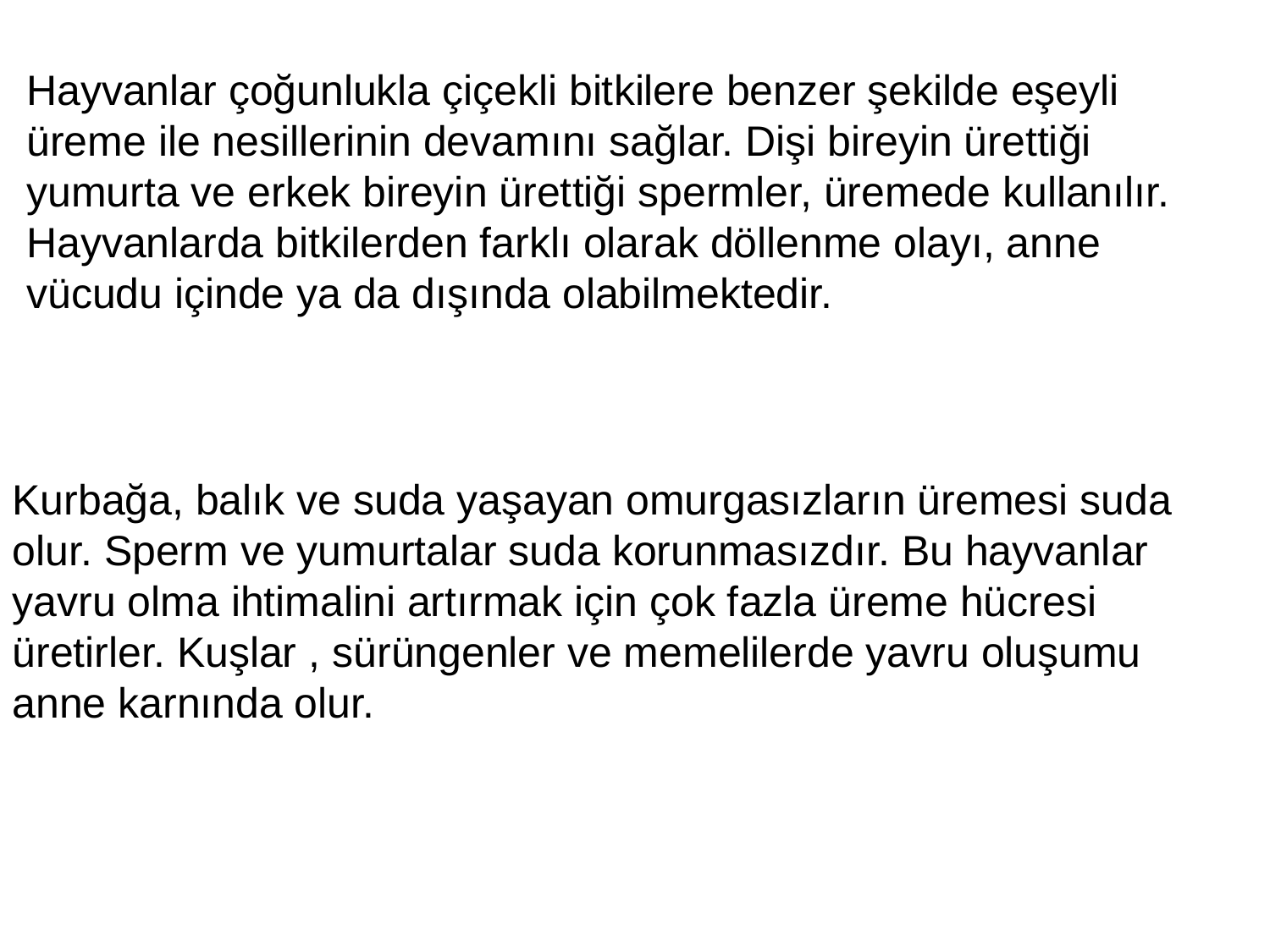

Hayvanlar çoğunlukla çiçekli bitkilere benzer şekilde eşeyli üreme ile nesillerinin devamını sağlar. Dişi bireyin ürettiği yumurta ve erkek bireyin ürettiği spermler, üremede kullanılır. Hayvanlarda bitkilerden farklı olarak döllenme olayı, anne vücudu içinde ya da dışında olabilmektedir.

Kurbağa, balık ve suda yaşayan omurgasızların üremesi suda olur. Sperm ve yumurtalar suda korunmasızdır. Bu hayvanlar yavru olma ihtimalini artırmak için çok fazla üreme hücresi üretirler. Kuşlar , sürüngenler ve memelilerde yavru oluşumu anne karnında olur.